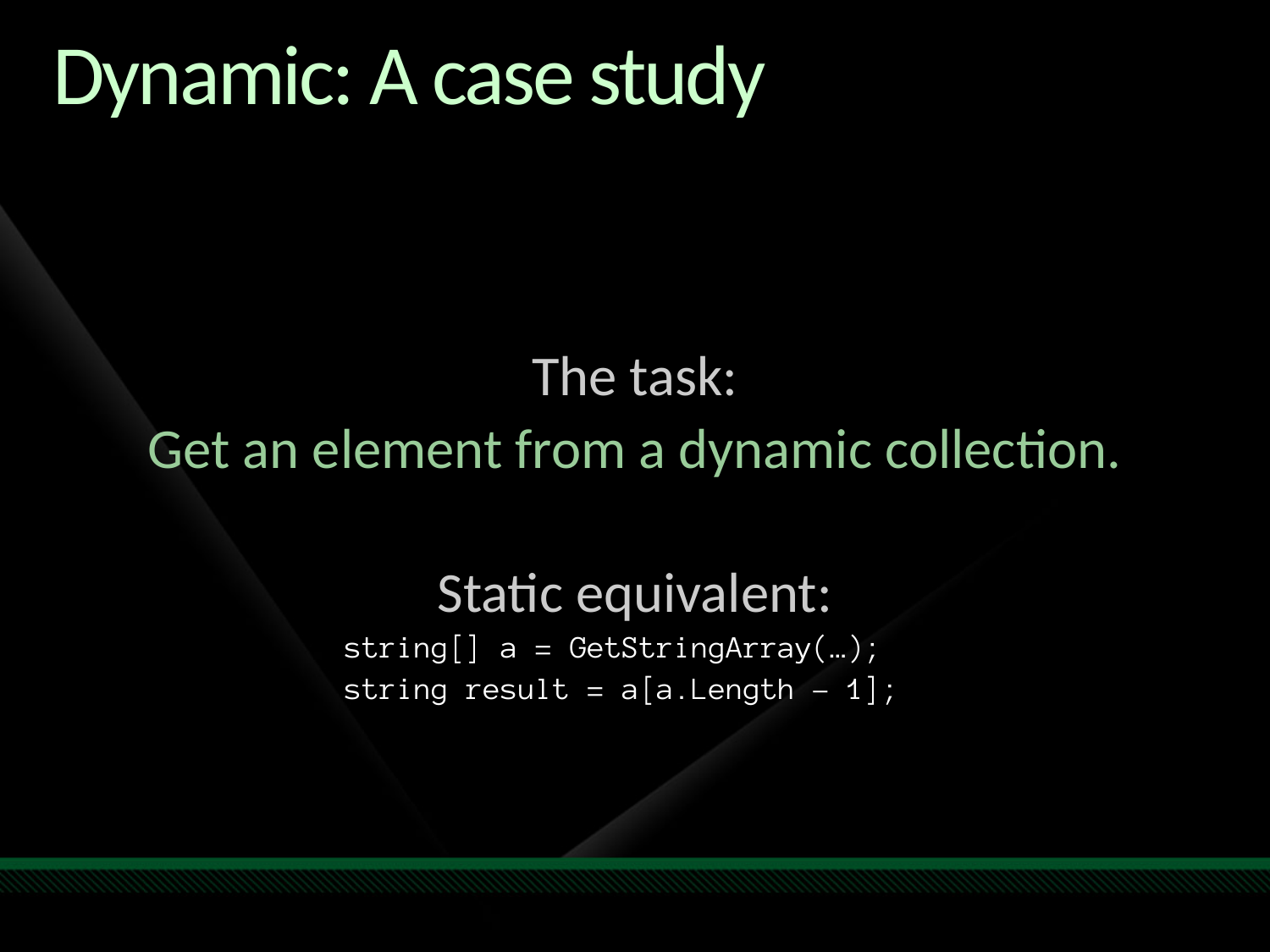

# Dynamic: A case study

The task:
Get an element from a dynamic collection.

Static equivalent:
    string[] a = GetStringArray(…);
    string result = a[a.Length – 1];